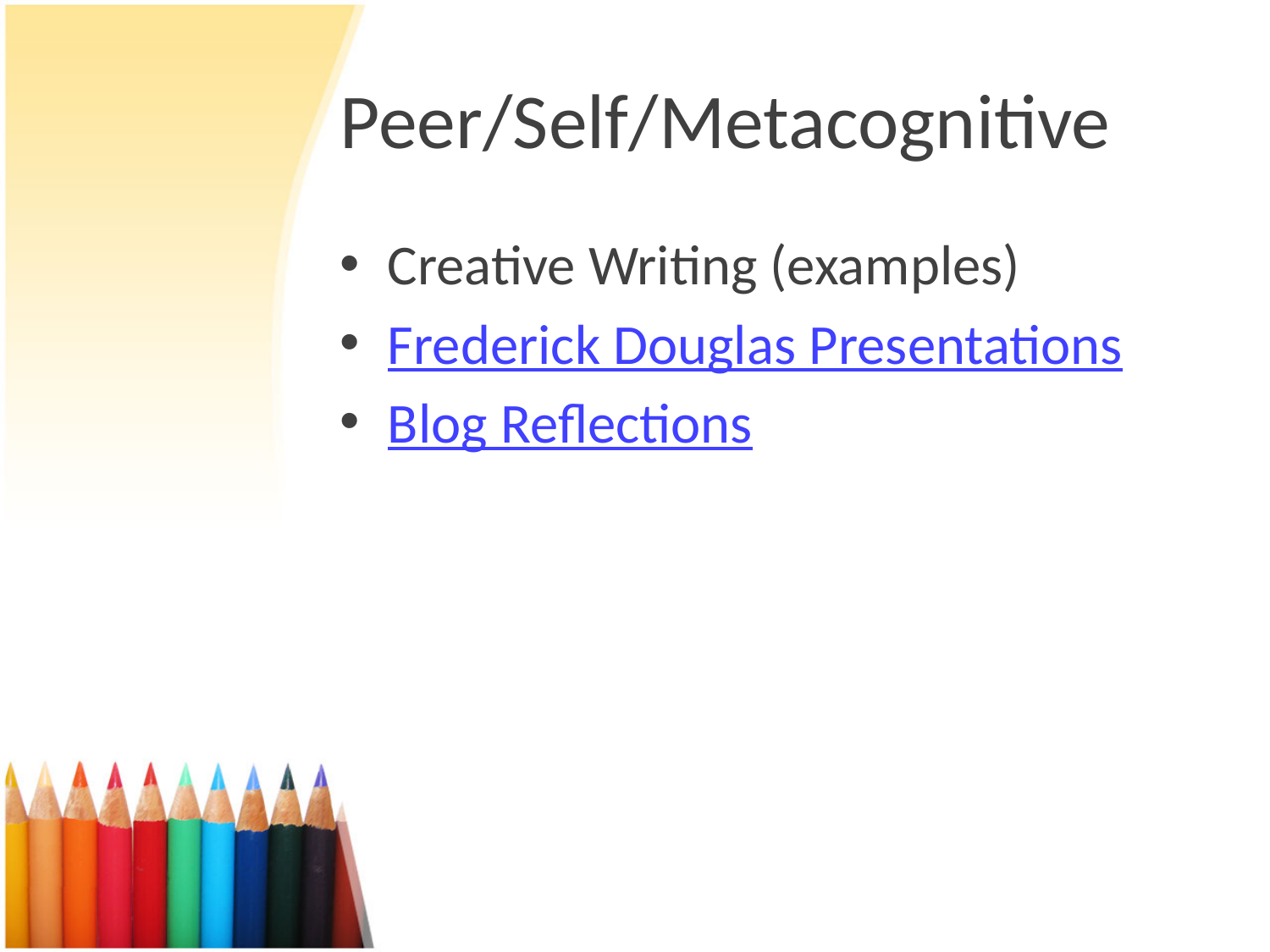

# Peer/Self/Metacognitive
Creative Writing (examples)
Frederick Douglas Presentations
Blog Reflections